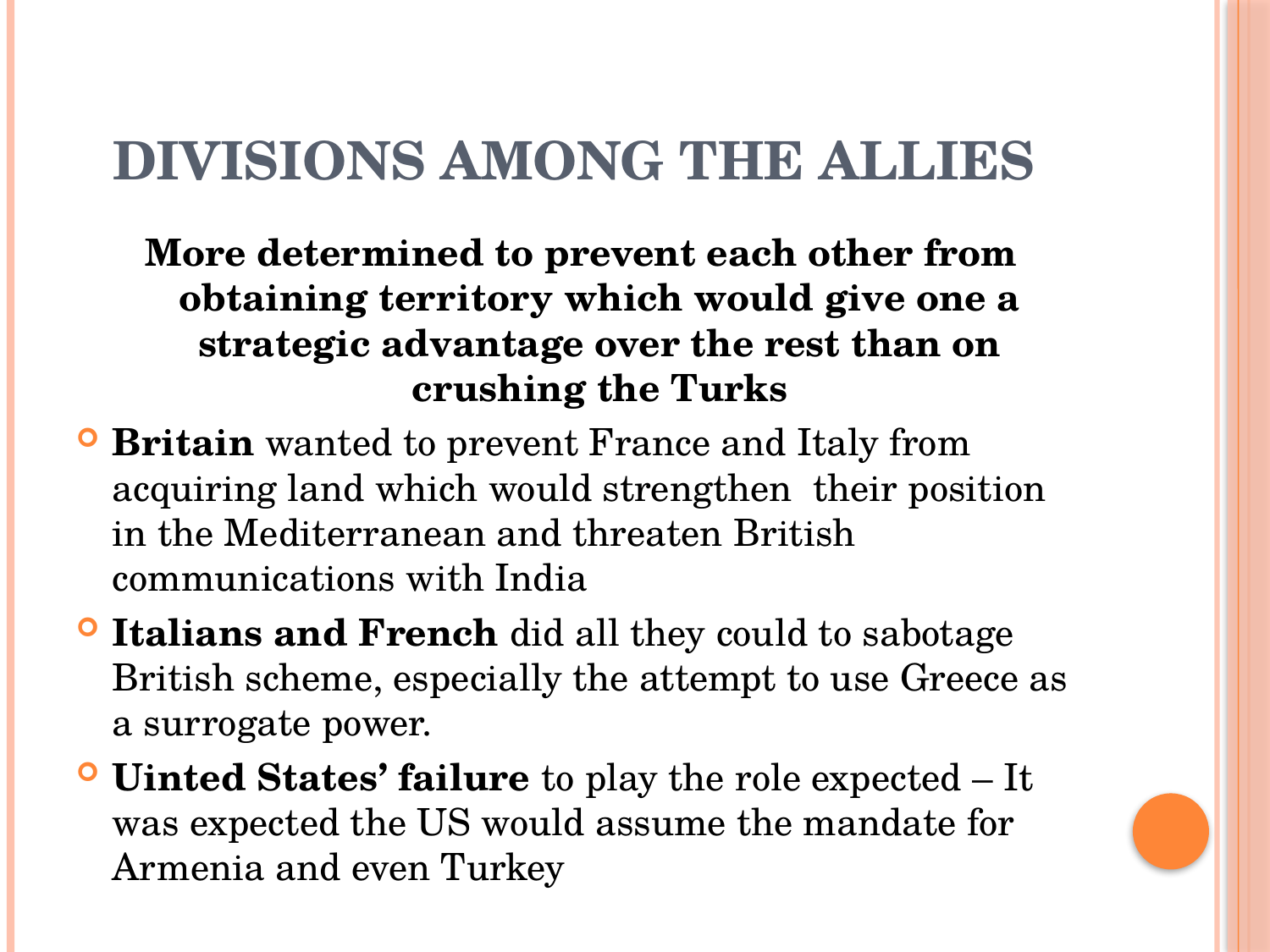

# DIVISIONS AMONG THE ALLIES
More determined to prevent each other from obtaining territory which would give one a strategic advantage over the rest than on crushing the Turks
Britain wanted to prevent France and Italy from acquiring land which would strengthen  their position in the Mediterranean and threaten British communications with India
Italians and French did all they could to sabotage British scheme, especially the attempt to use Greece as a surrogate power.
Uinted States’ failure to play the role expected – It was expected the US would assume the mandate for Armenia and even Turkey